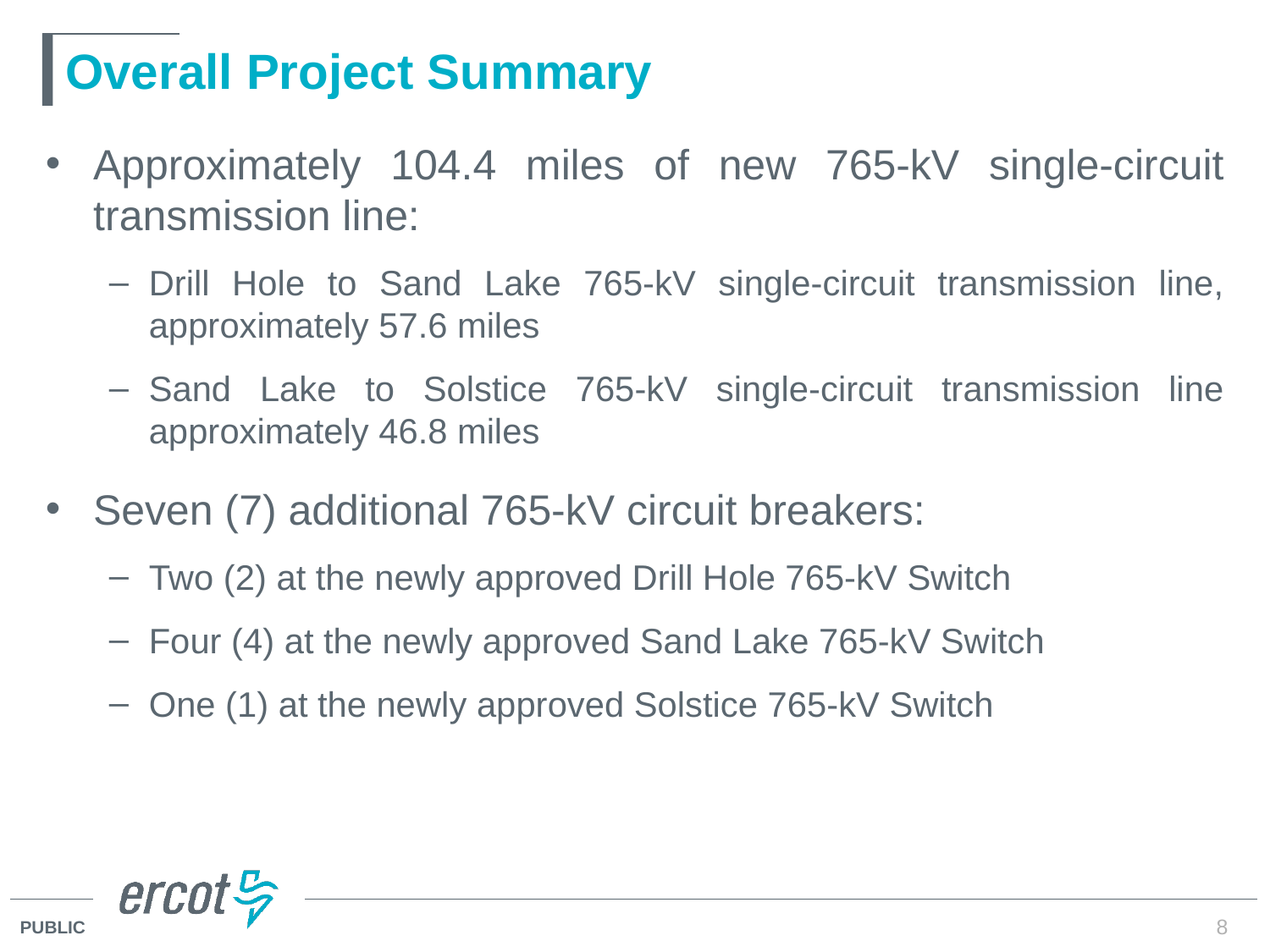

# Overall Project Summary
Approximately 104.4 miles of new 765-kV single-circuit transmission line:
Drill Hole to Sand Lake 765-kV single-circuit transmission line, approximately 57.6 miles
Sand Lake to Solstice 765-kV single-circuit transmission line approximately 46.8 miles
Seven (7) additional 765-kV circuit breakers:
Two (2) at the newly approved Drill Hole 765-kV Switch
Four (4) at the newly approved Sand Lake 765-kV Switch
One (1) at the newly approved Solstice 765-kV Switch
8